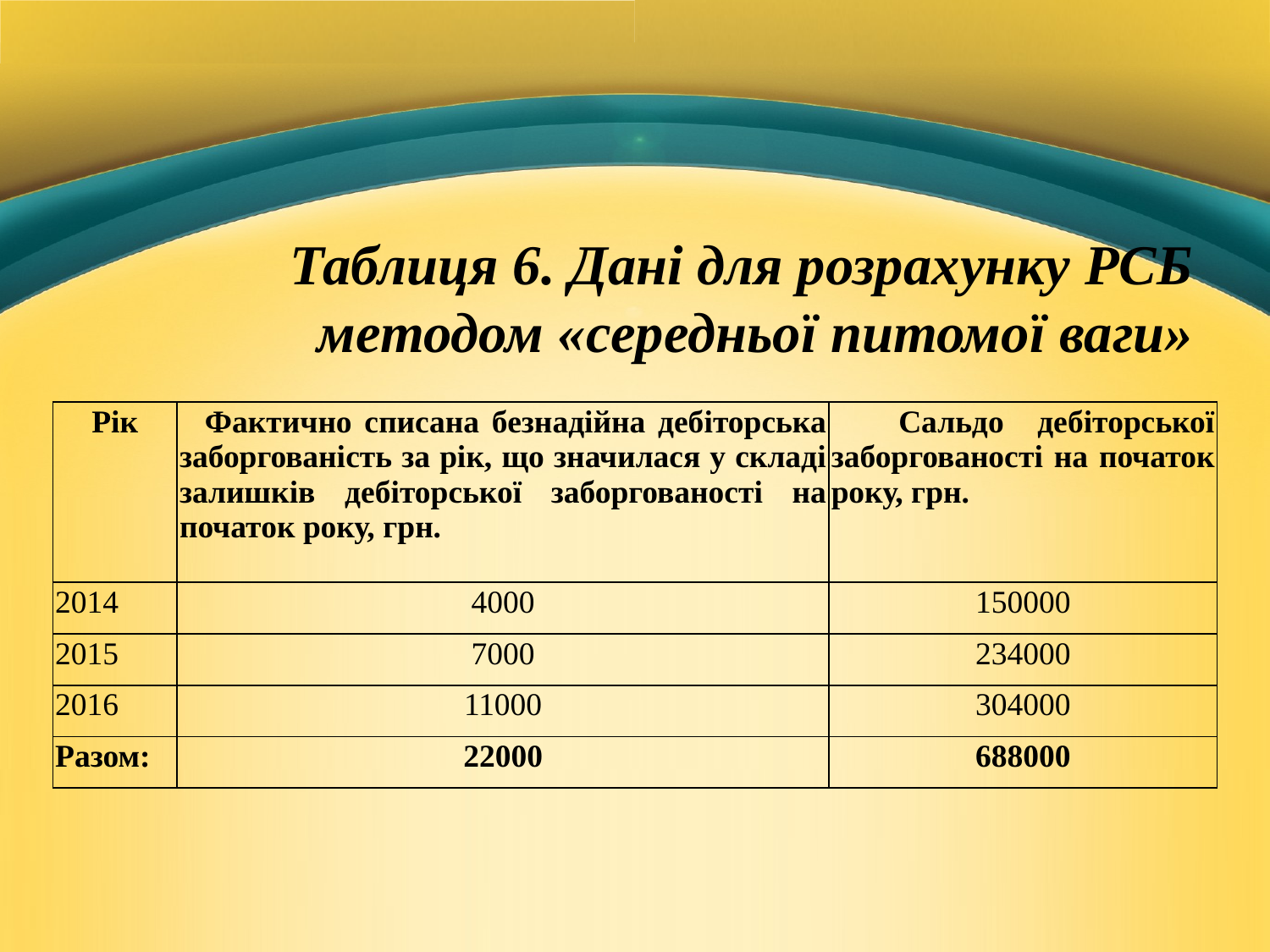

#
Таблиця 6. Дані для розрахунку РСБ методом «середньої питомої ваги»
| Рік | Фактично списана безнадійна дебіторська заборгованість за рік, що значилася у складі залишків дебіторської заборгованості на початок року, грн. | Сальдо дебіторської заборгованості на початок року, грн. |
| --- | --- | --- |
| 2014 | 4000 | 150000 |
| 2015 | 7000 | 234000 |
| 2016 | 11000 | 304000 |
| Разом: | 22000 | 688000 |